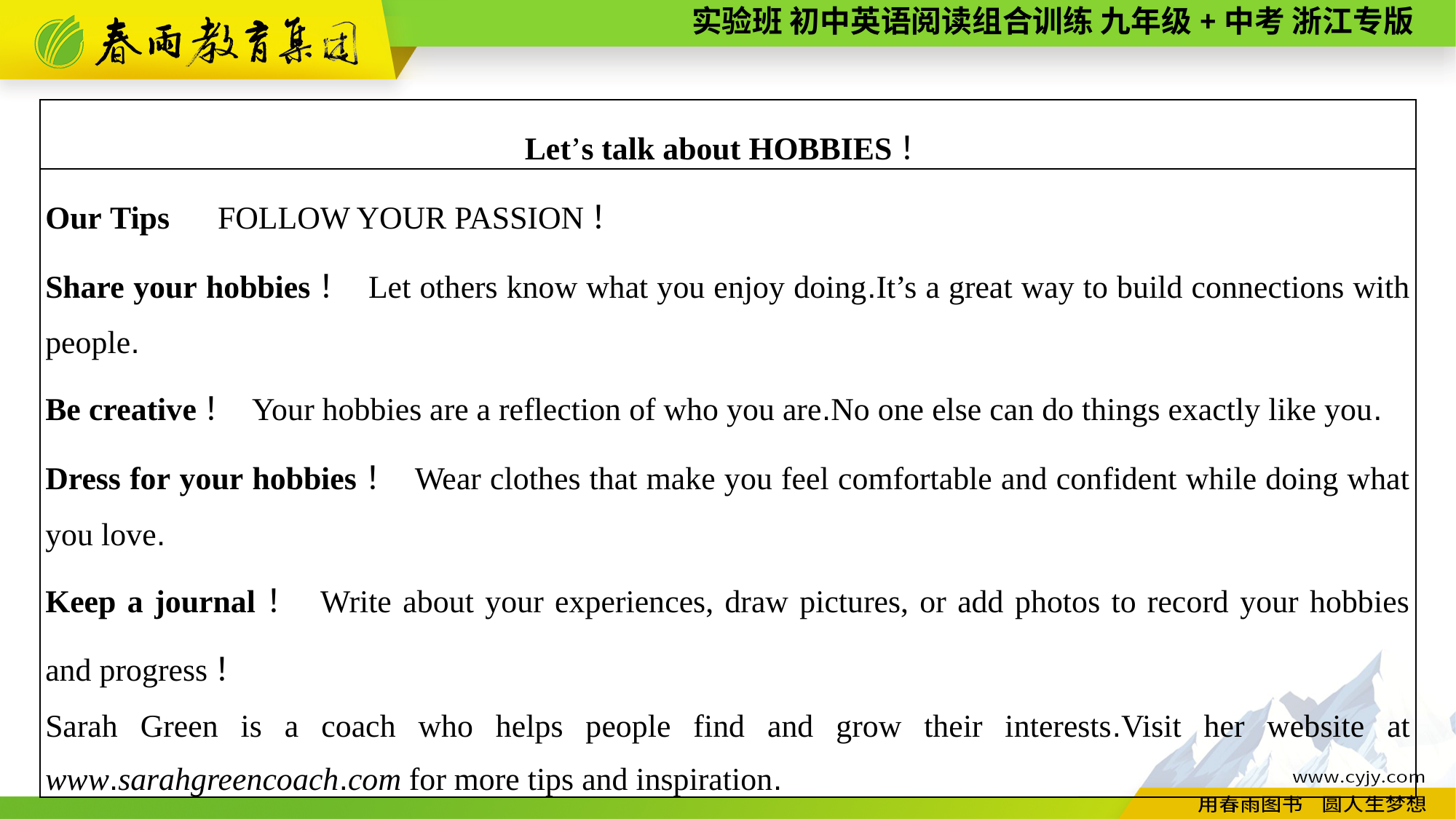

| Let’s talk about HOBBIES！ |
| --- |
| Our Tips　FOLLOW YOUR PASSION！ Share your hobbies！ Let others know what you enjoy doing.It’s a great way to build connections with people. Be creative！ Your hobbies are a reflection of who you are.No one else can do things exactly like you. Dress for your hobbies！ Wear clothes that make you feel comfortable and confident while doing what you love. Keep a journal！ Write about your experiences, draw pictures, or add photos to record your hobbies and progress！ Sarah Green is a coach who helps people find and grow their interests.Visit her website at www.sarahgreencoach.com for more tips and inspiration. |